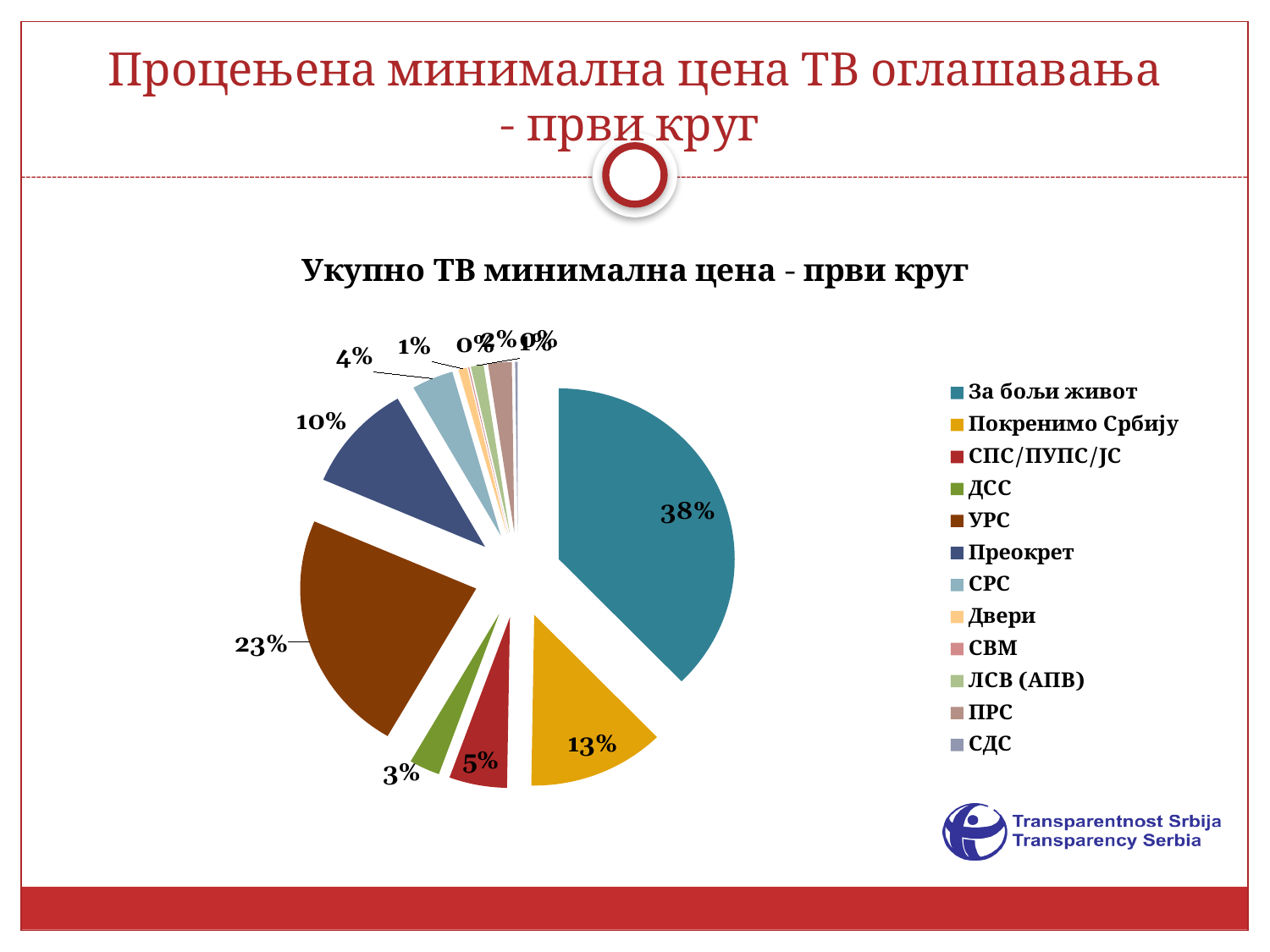

# Процењена минимална цена ТВ оглашавања - први круг

### Chart: Укупно ТВ минимална цена - први круг

| Category | Укупно ТВ мин. EUR |
|---|---|
| За бољи живот | 6813840.276254225 |
| Покренимо Србију | 2270242.5549069294 |
| СПС/ПУПС/ЈС | 960348.1228282421 |
| ДСС | 509232.3125470212 |
| УРС | 4163609.585557555 |
| Преокрет | 1859357.8388674925 |
| СРС | 691934.7695274615 |
| Двери | 144299.52659068527 |
| СВМ | 17740.396396396398 |
| ЛСВ (АПВ) | 209128.3277085424 |
| ПРС | 391046.3886954783 |
| СДС | 41668.430289032025 |